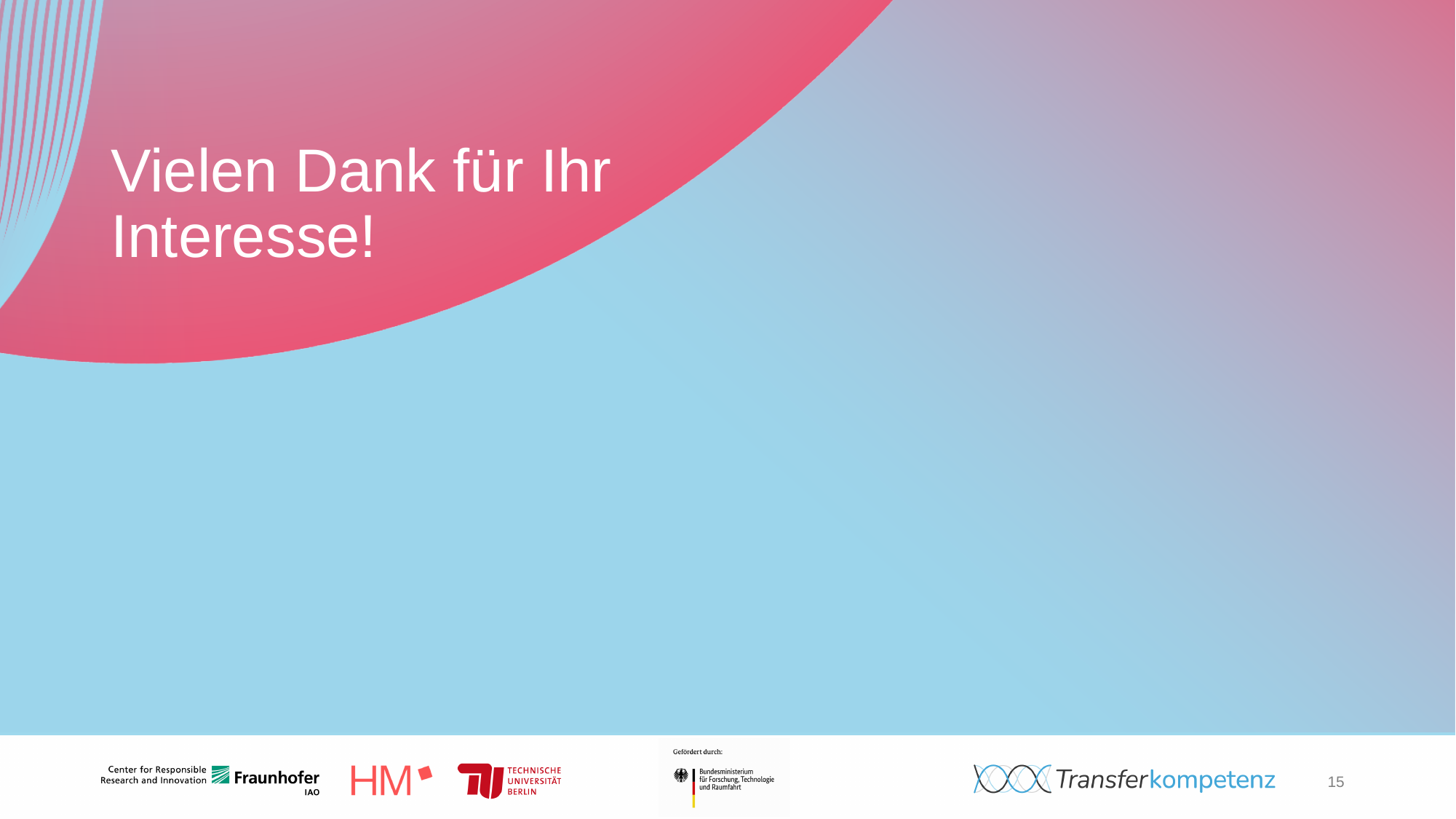

# Vielen Dank für Ihr Interesse!

15